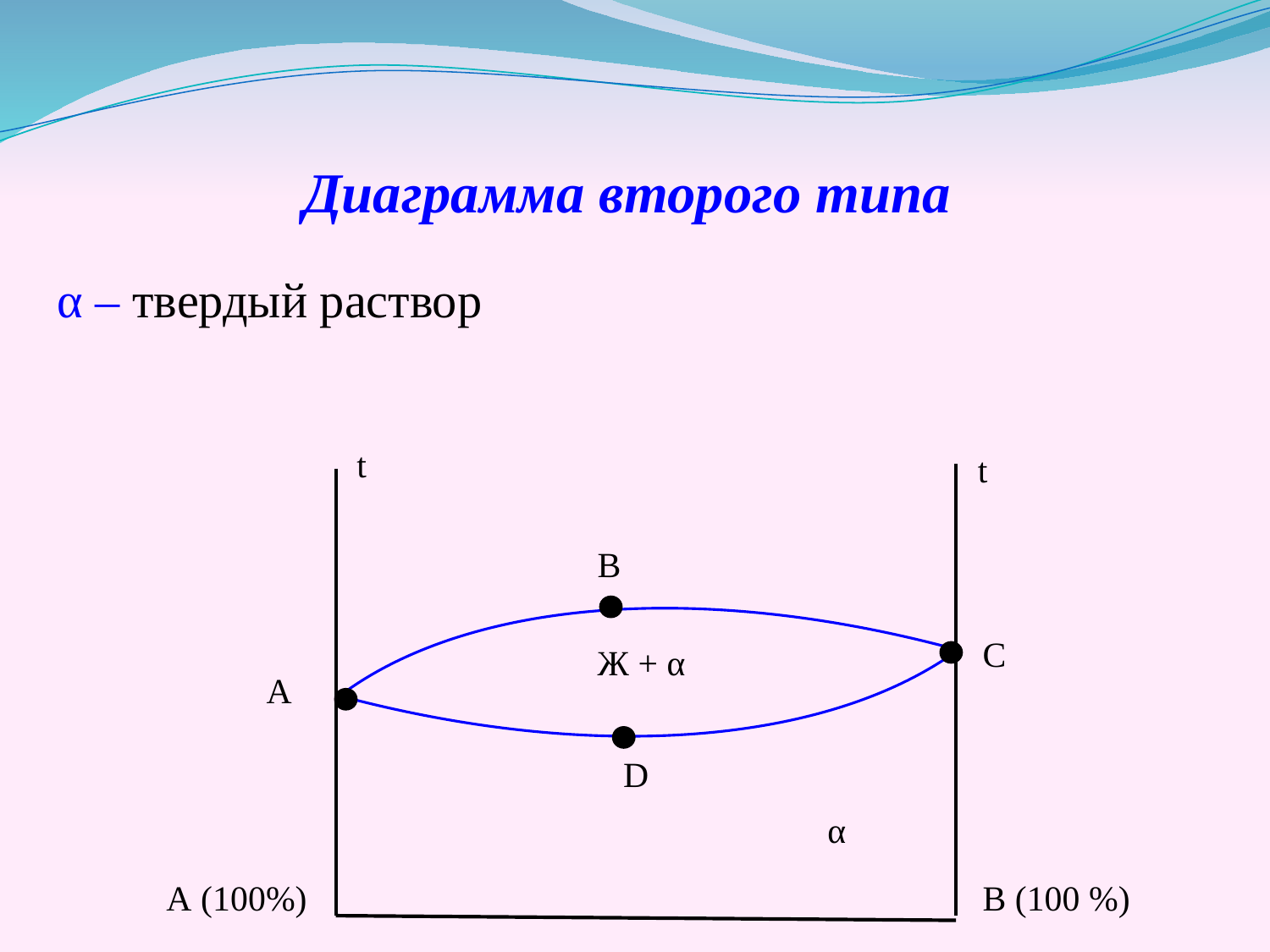

Диаграмма второго типа
α – твердый раствор

t
t
В

С
Ж + α

А

D
α
А (100%)
В (100 %)